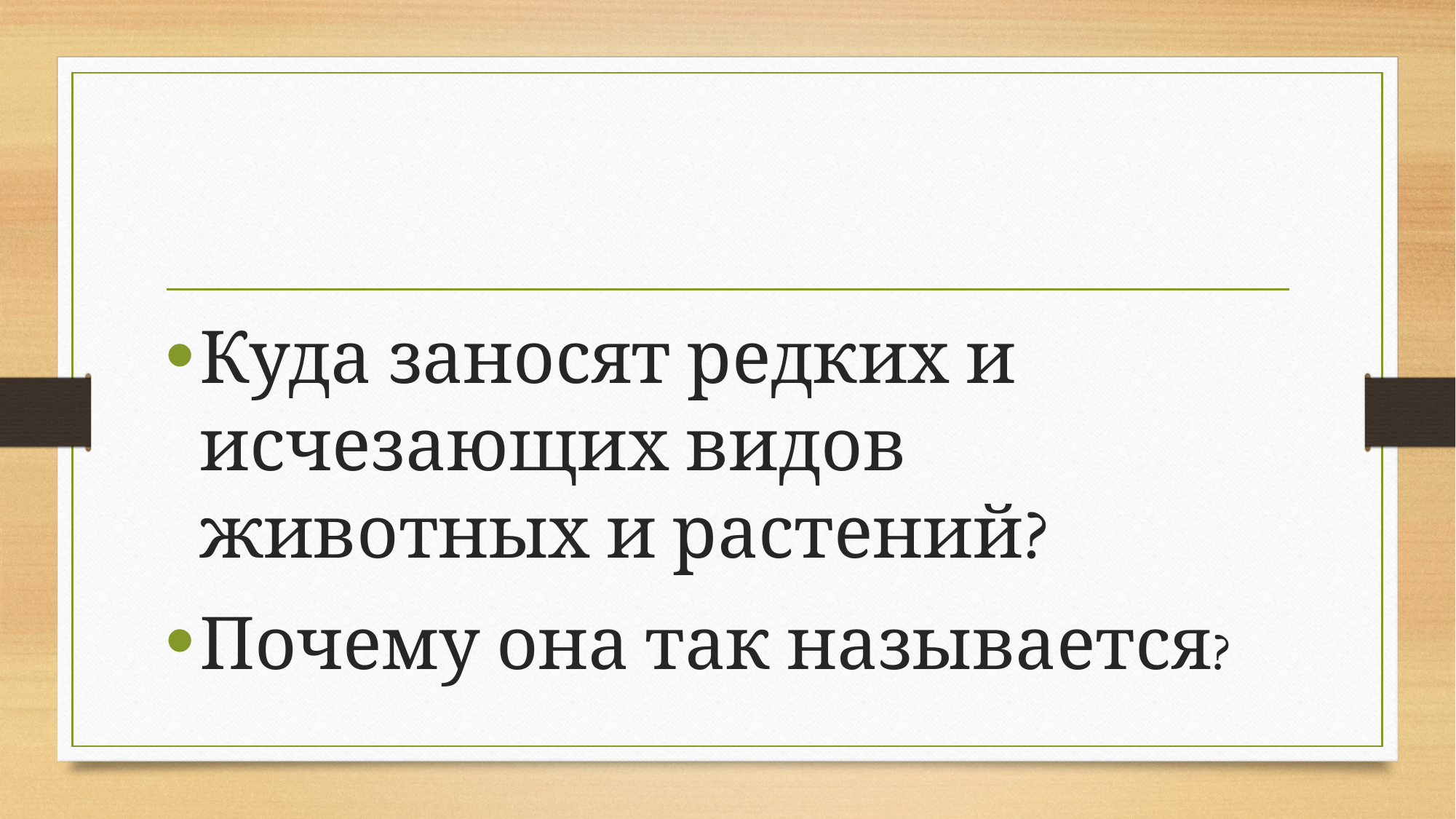

#
Куда заносят редких и исчезающих видов животных и растений?
Почему она так называется?